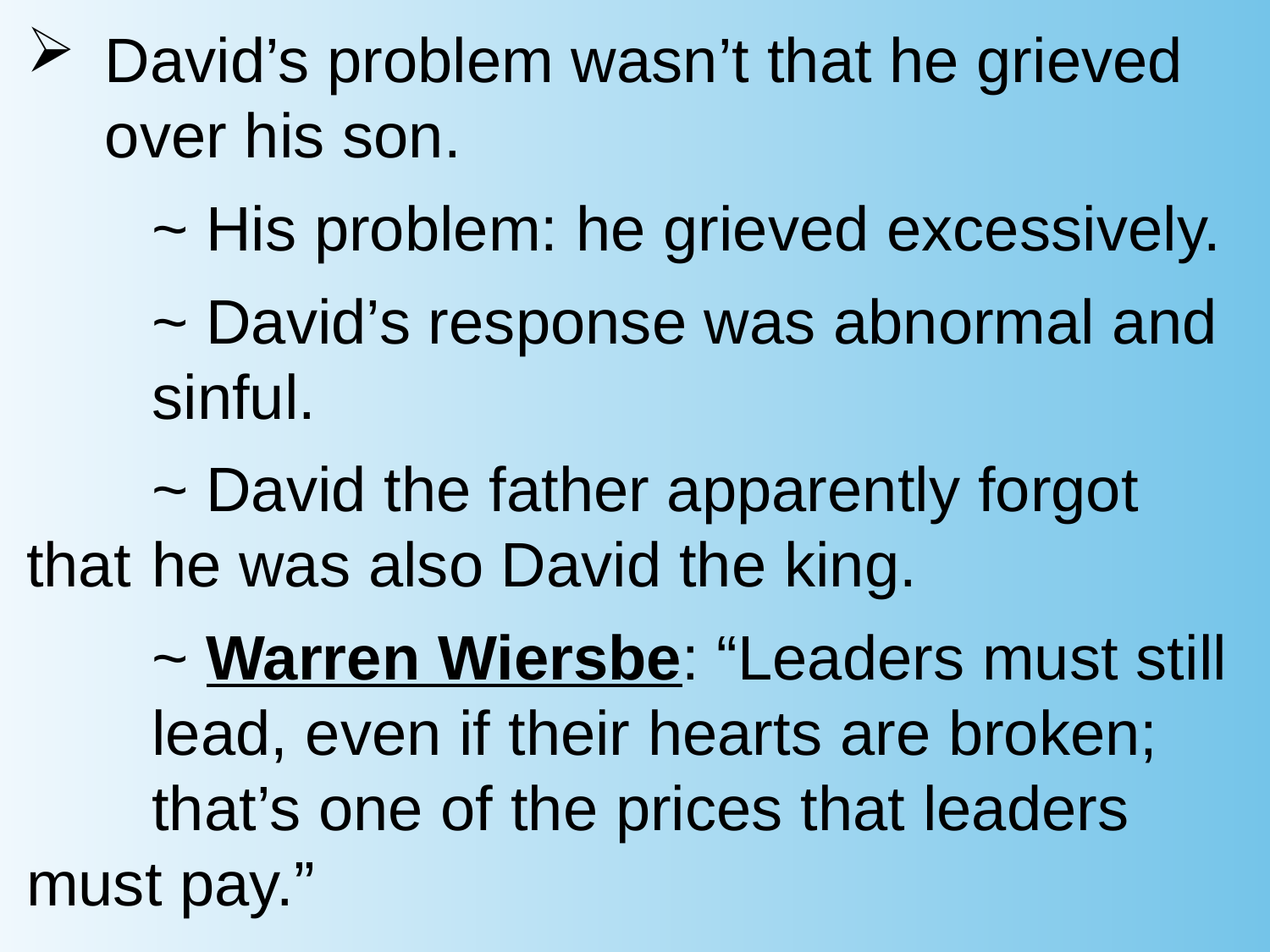

David’s problem wasn’t that he grieved over his son.
		~ His problem: he grieved excessively.
		~ David’s response was abnormal and 					sinful.
		~ David the father apparently forgot that 					he was also David the king.
		~ Warren Wiersbe: “Leaders must still 					lead, even if their hearts are broken; 					that’s one of the prices that leaders 						must pay.”